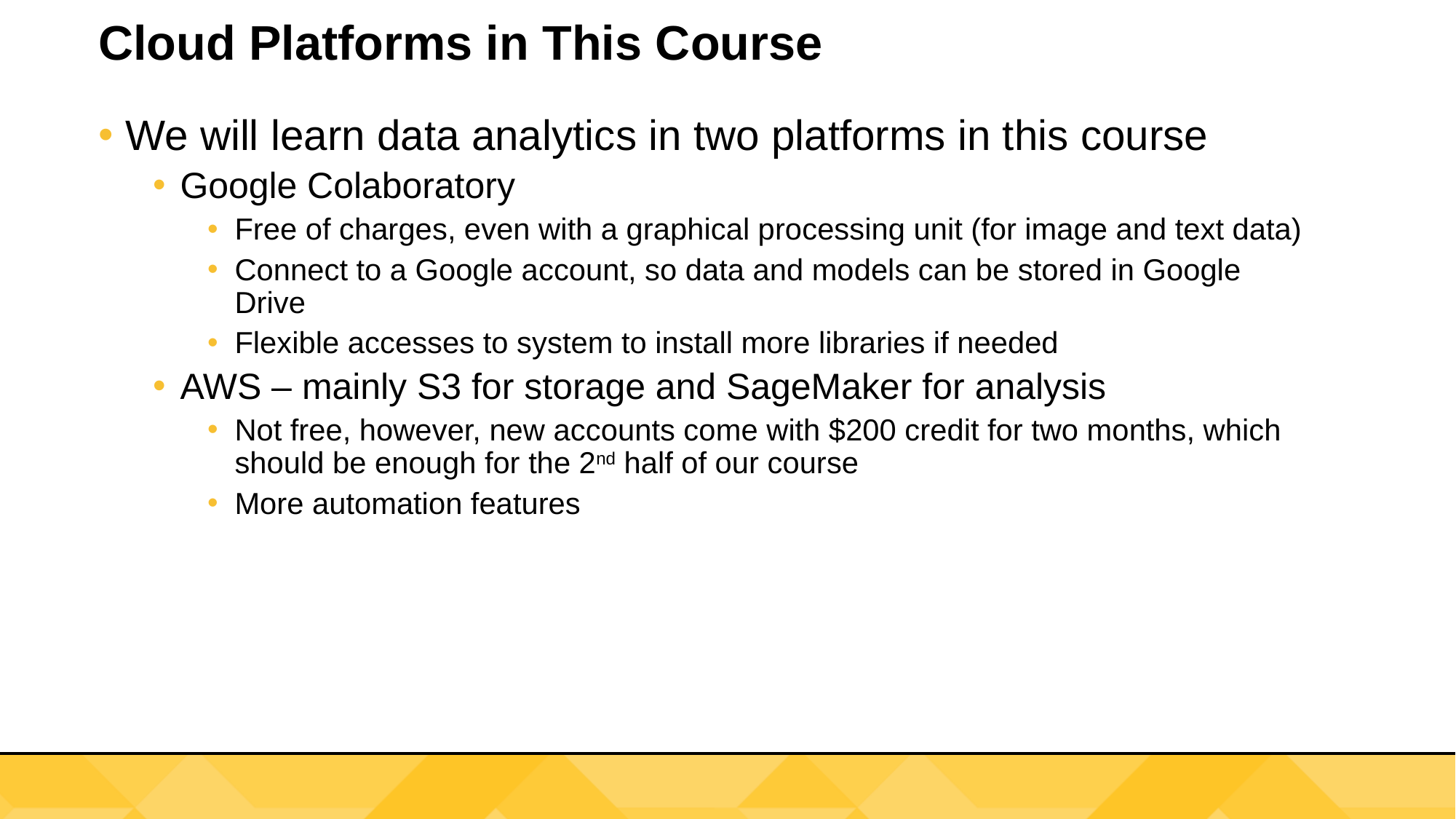

# Cloud Platforms in This Course
We will learn data analytics in two platforms in this course
Google Colaboratory
Free of charges, even with a graphical processing unit (for image and text data)
Connect to a Google account, so data and models can be stored in Google Drive
Flexible accesses to system to install more libraries if needed
AWS – mainly S3 for storage and SageMaker for analysis
Not free, however, new accounts come with $200 credit for two months, which should be enough for the 2nd half of our course
More automation features